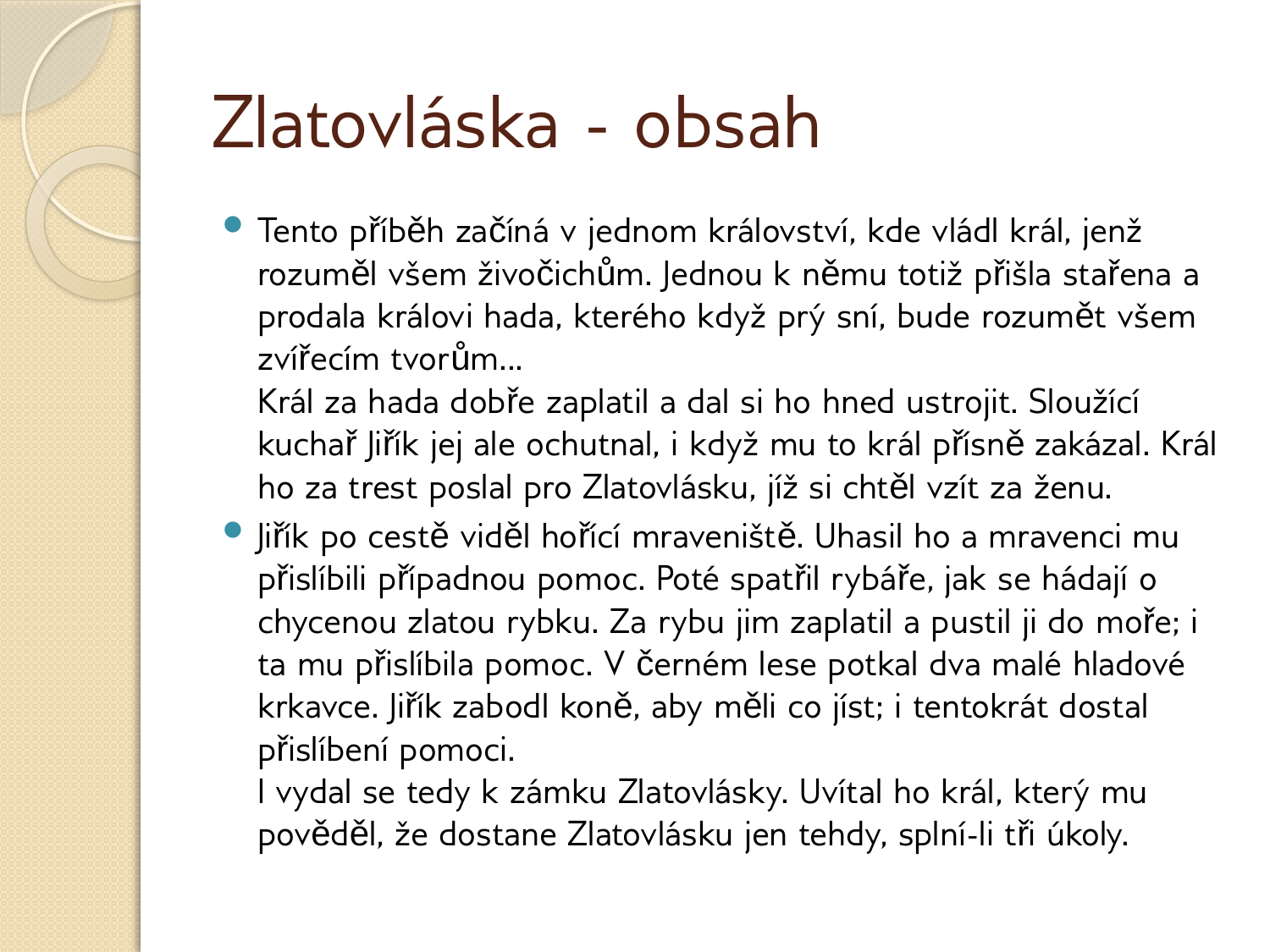

# Zlatovláska - obsah
Tento příběh začíná v jednom království, kde vládl král, jenž rozuměl všem živočichům. Jednou k němu totiž přišla stařena a prodala královi hada, kterého když prý sní, bude rozumět všem zvířecím tvorům...
Král za hada dobře zaplatil a dal si ho hned ustrojit. Sloužící kuchař Jiřík jej ale ochutnal, i když mu to král přísně zakázal. Král ho za trest poslal pro Zlatovlásku, jíž si chtěl vzít za ženu.
Jiřík po cestě viděl hořící mraveniště. Uhasil ho a mravenci mu přislíbili případnou pomoc. Poté spatřil rybáře, jak se hádají o chycenou zlatou rybku. Za rybu jim zaplatil a pustil ji do moře; i ta mu přislíbila pomoc. V černém lese potkal dva malé hladové krkavce. Jiřík zabodl koně, aby měli co jíst; i tentokrát dostal přislíbení pomoci.
I vydal se tedy k zámku Zlatovlásky. Uvítal ho král, který mu pověděl, že dostane Zlatovlásku jen tehdy, splní-li tři úkoly.